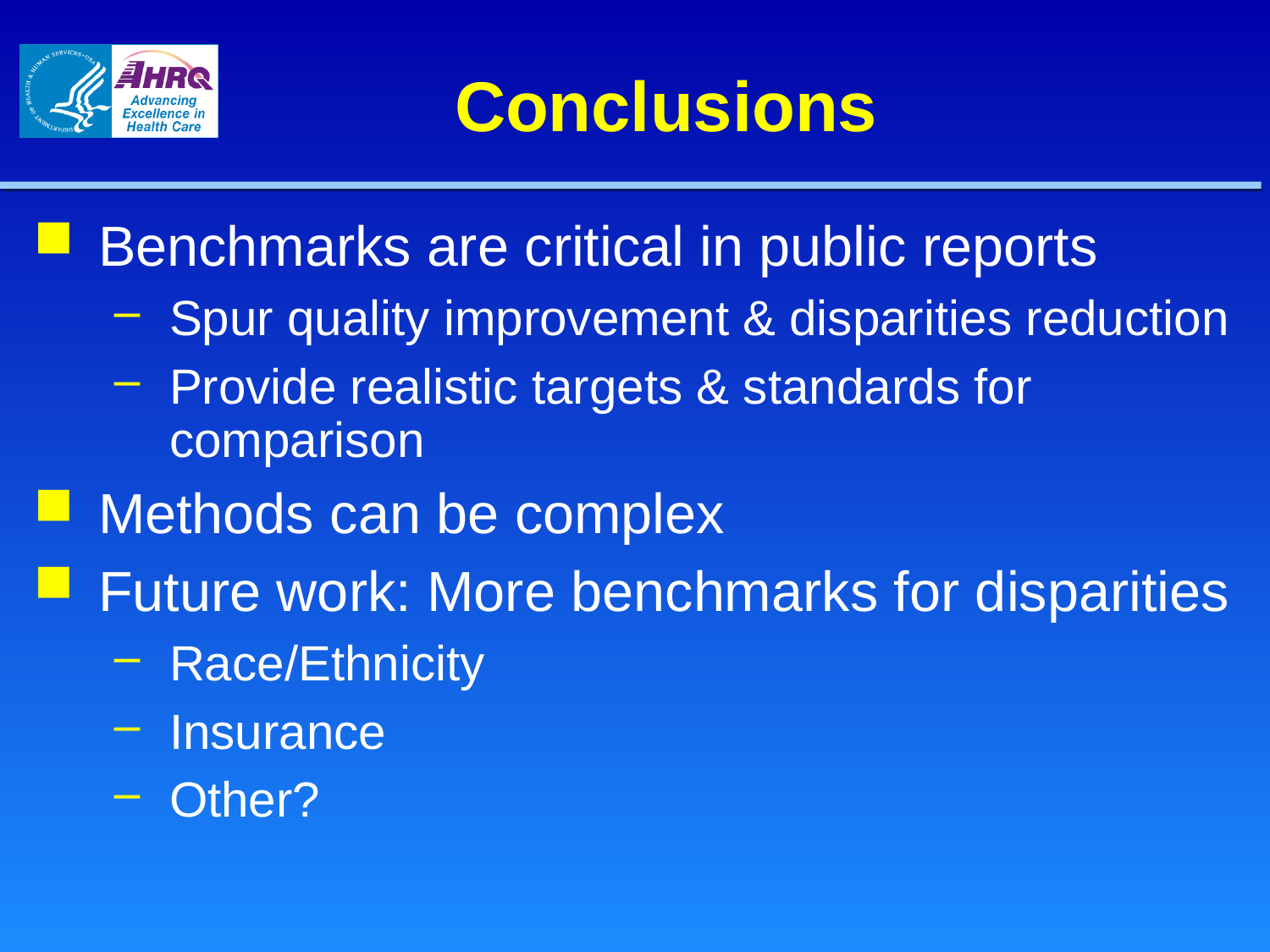

# Conclusions
Benchmarks are critical in public reports
Spur quality improvement & disparities reduction
Provide realistic targets & standards for comparison
Methods can be complex
Future work: More benchmarks for disparities
Race/Ethnicity
Insurance
Other?